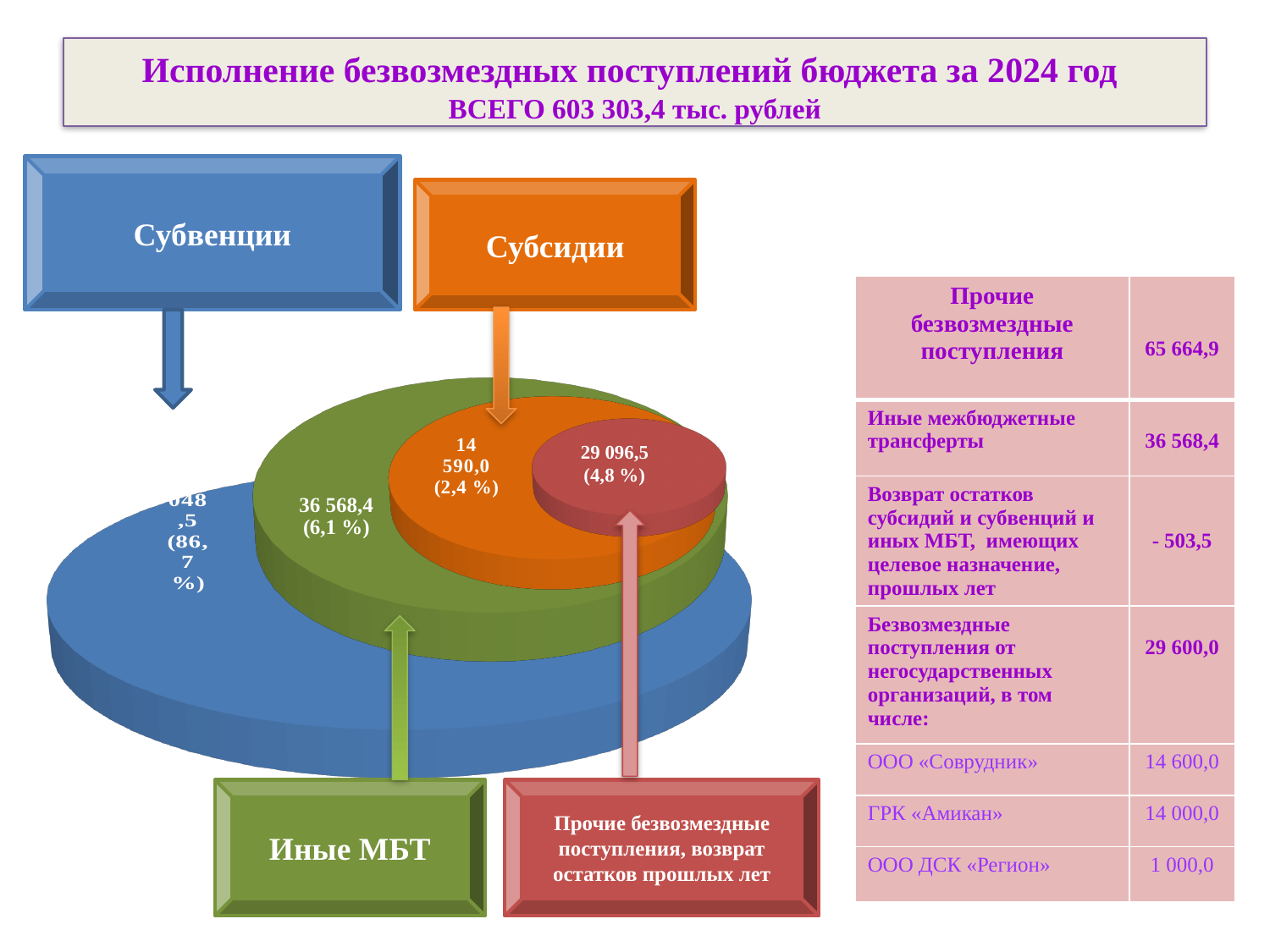

# Исполнение безвозмездных поступлений бюджета за 2024 год ВСЕГО 603 303,4 тыс. рублей
Субвенции
Субсидии

[unsupported chart]

[unsupported chart]

[unsupported chart]

| Прочие безвозмездные поступления | 65 664,9 |
| --- | --- |
| Иные межбюджетные трансферты | 36 568,4 |
| Возврат остатков субсидий и субвенций и иных МБТ, имеющих целевое назначение, прошлых лет | - 503,5 |
| Безвозмездные поступления от негосударственных организаций, в том числе: | 29 600,0 |
| ООО «Соврудник» | 14 600,0 |
| ГРК «Амикан» | 14 000,0 |
| ООО ДСК «Регион» | 1 000,0 |

[unsupported chart]

29 096,5
(4,8 %)

Иные МБТ
Прочие безвозмездные поступления, возврат остатков прошлых лет